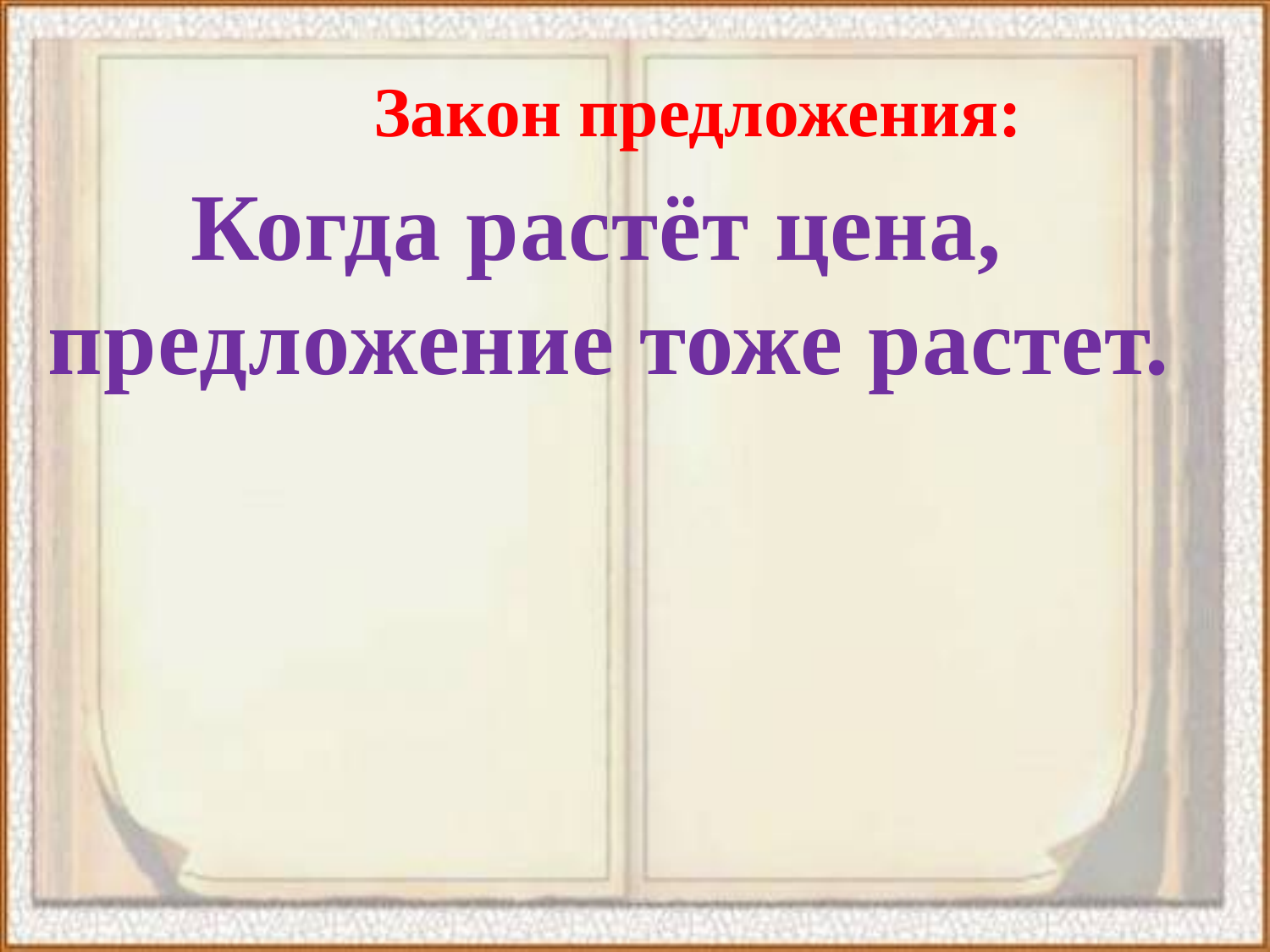

Закон предложения:
Когда растёт цена,
предложение тоже растет.